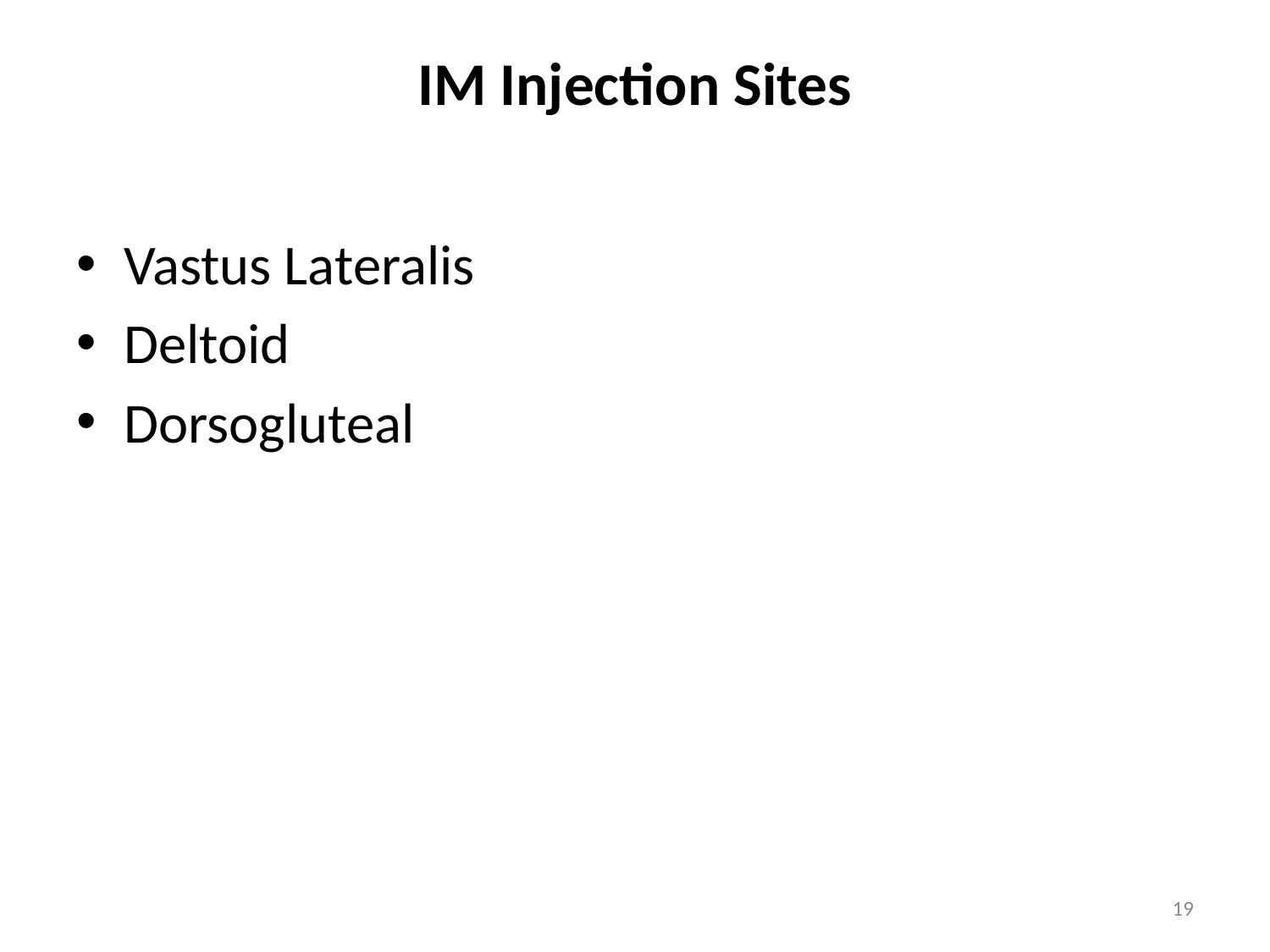

# IM Injection Sites
Vastus Lateralis
Deltoid
Dorsogluteal

19